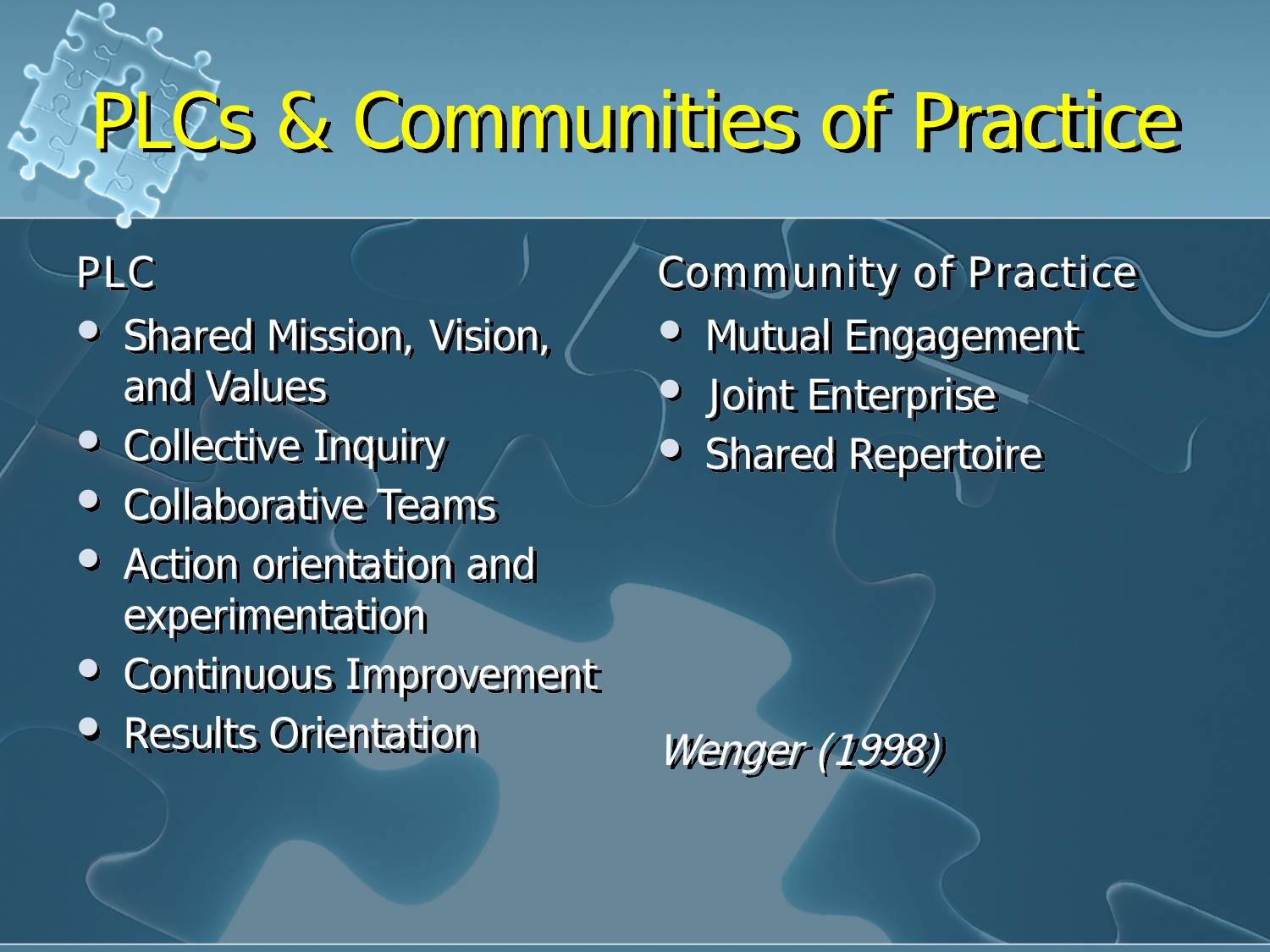

# PLCs & Communities of Practice
PLC
Community of Practice
Shared Mission, Vision, and Values
Collective Inquiry
Collaborative Teams
Action orientation and experimentation
Continuous Improvement
Results Orientation
Mutual Engagement
Joint Enterprise
Shared Repertoire

Wenger (1998)